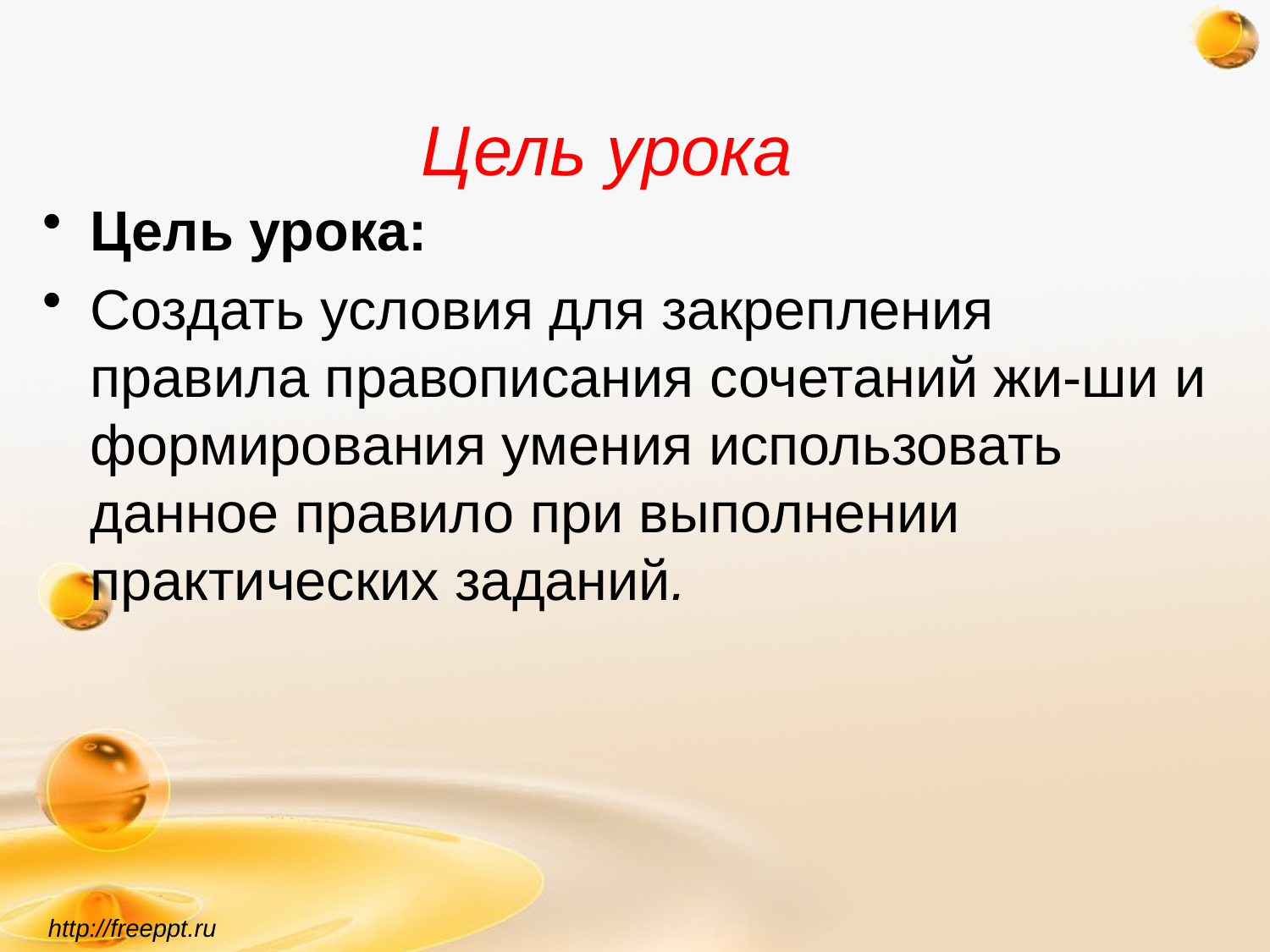

#
Цель урока

Цель урока:
Создать условия для закрепления правила правописания сочетаний жи-ши и формирования умения использовать данное правило при выполнении практических заданий.
http://freeppt.ru